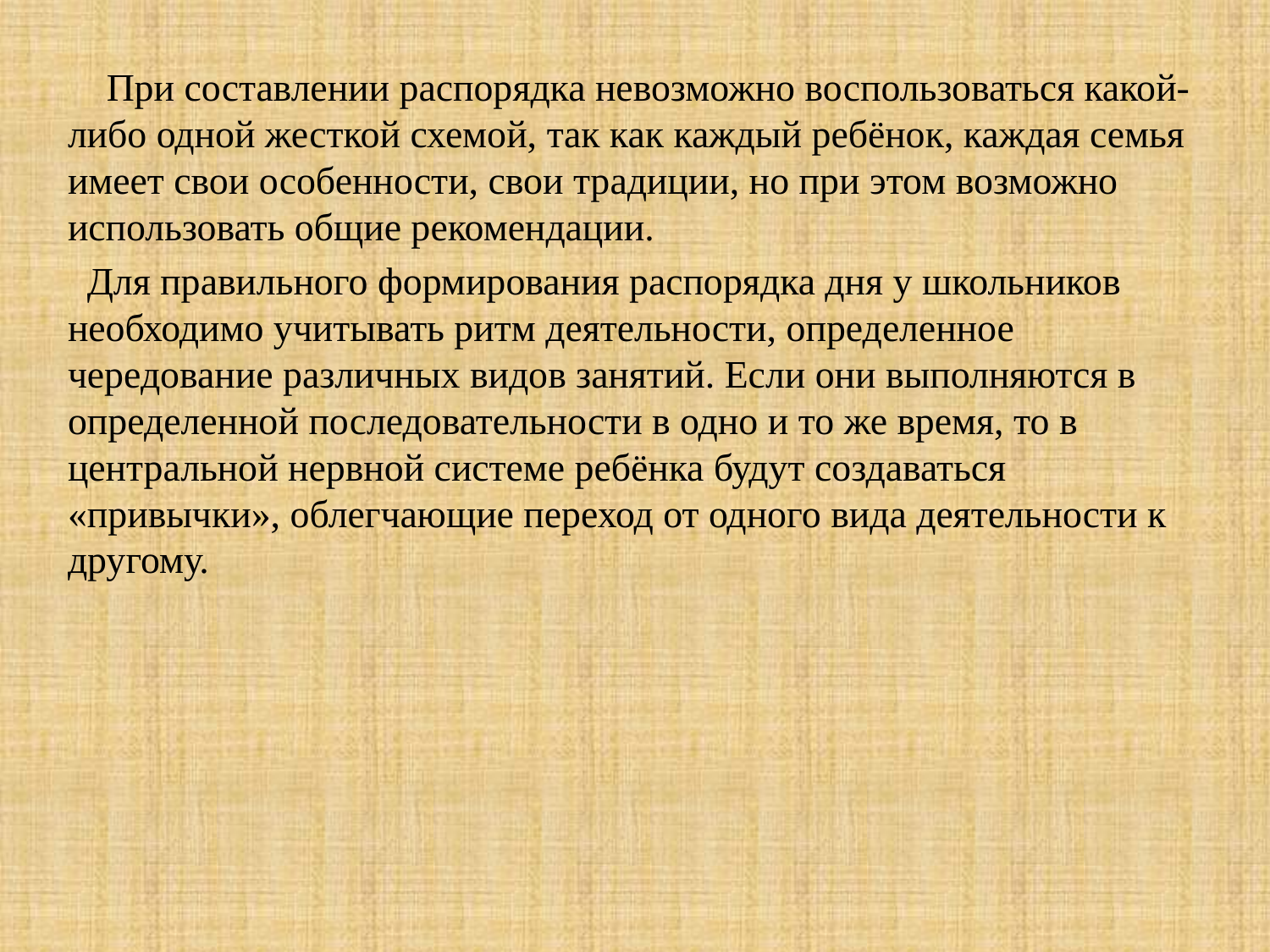

#
    При составлении распорядка невозможно воспользоваться какой-либо одной жесткой схемой, так как каждый ребёнок, каждая семья имеет свои особенности, свои традиции, но при этом возможно использовать общие рекомендации.
  Для правильного формирования распорядка дня у школьников необходимо учитывать ритм деятельности, определенное чередование различных видов занятий. Если они выполняются в определенной последовательности в одно и то же время, то в центральной нервной системе ребёнка будут создаваться «привычки», облегчающие переход от одного вида деятельности к другому.